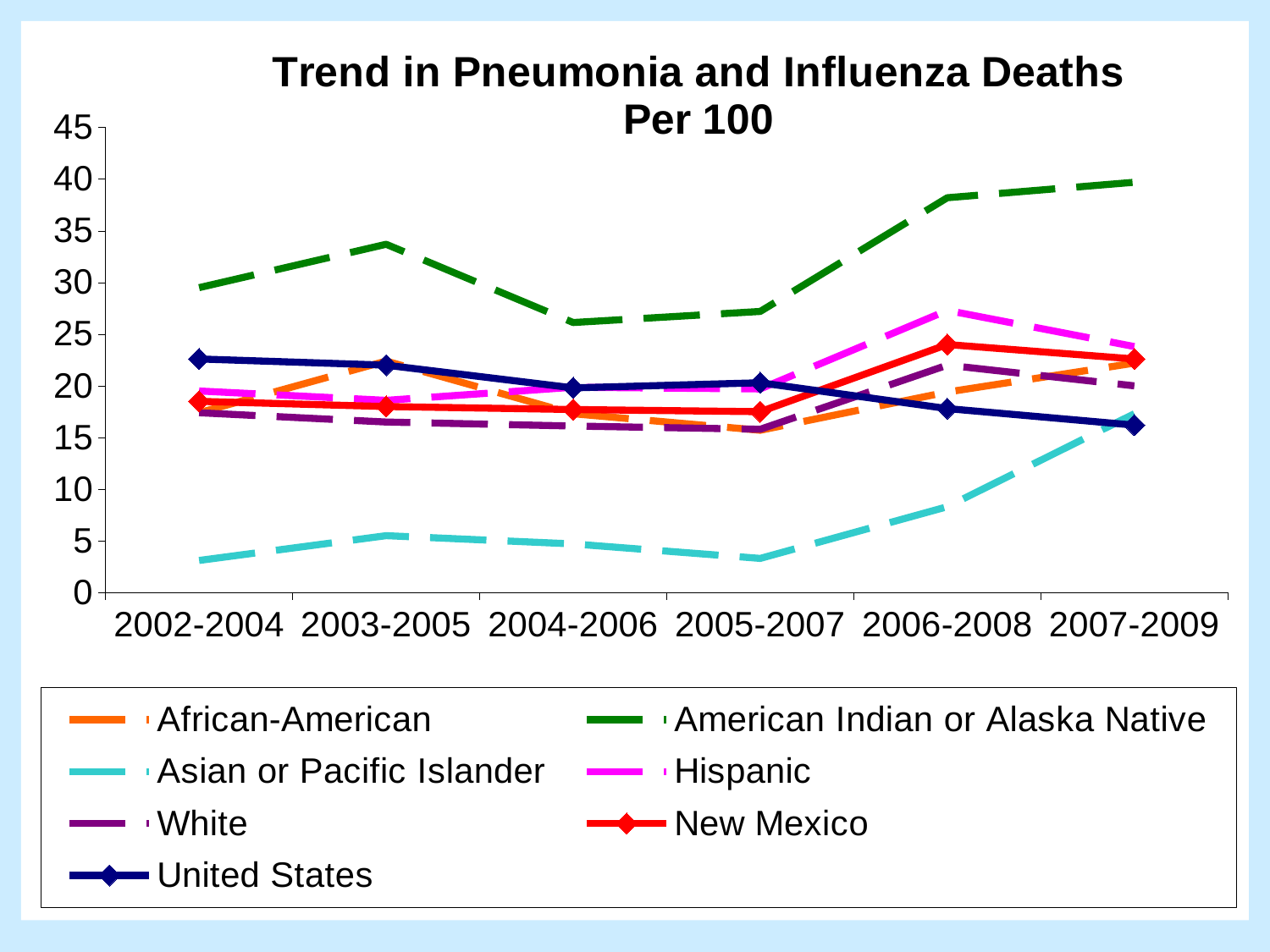

### Chart: Trend in Pneumonia and Influenza Deaths
Per 100

| Category | African-American | American Indian or Alaska Native | Asian or Pacific Islander | Hispanic | White | New Mexico | United States |
|---|---|---|---|---|---|---|---|
| 2002-2004 | 17.4 | 29.5 | 3.1 | 19.5 | 17.4 | 18.5 | 22.6 |
| 2003-2005 | 22.4 | 33.7 | 5.5 | 18.6 | 16.5 | 18.0 | 22.0 |
| 2004-2006 | 17.3 | 26.12483048266397 | 4.7 | 19.86376615831793 | 16.11360909342829 | 17.70856264652894 | 19.8 |
| 2005-2007 | 15.7 | 27.2 | 3.3 | 19.7 | 15.8 | 17.5 | 20.3 |
| 2006-2008 | 19.4 | 38.2 | 8.3 | 27.3 | 22.0 | 24.0 | 17.8 |
| 2007-2009 | 22.2 | 39.7 | 17.3 | 23.8 | 20.0 | 22.6 | 16.2 |
6